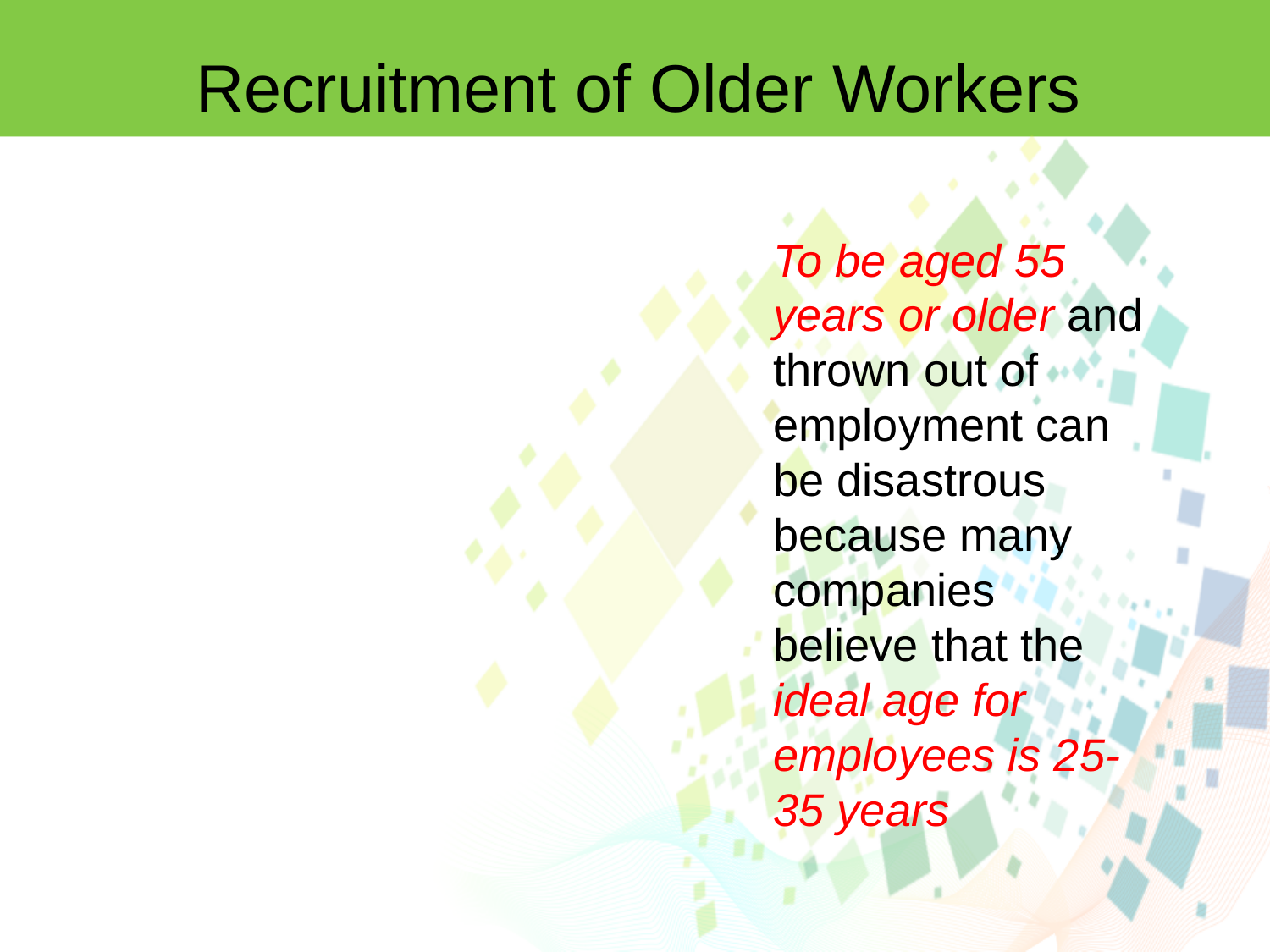

Recruitment of Older Workers
To be aged 55 years or older and thrown out of employment can be disastrous because many companies believe that the ideal age for employees is 25-35 years